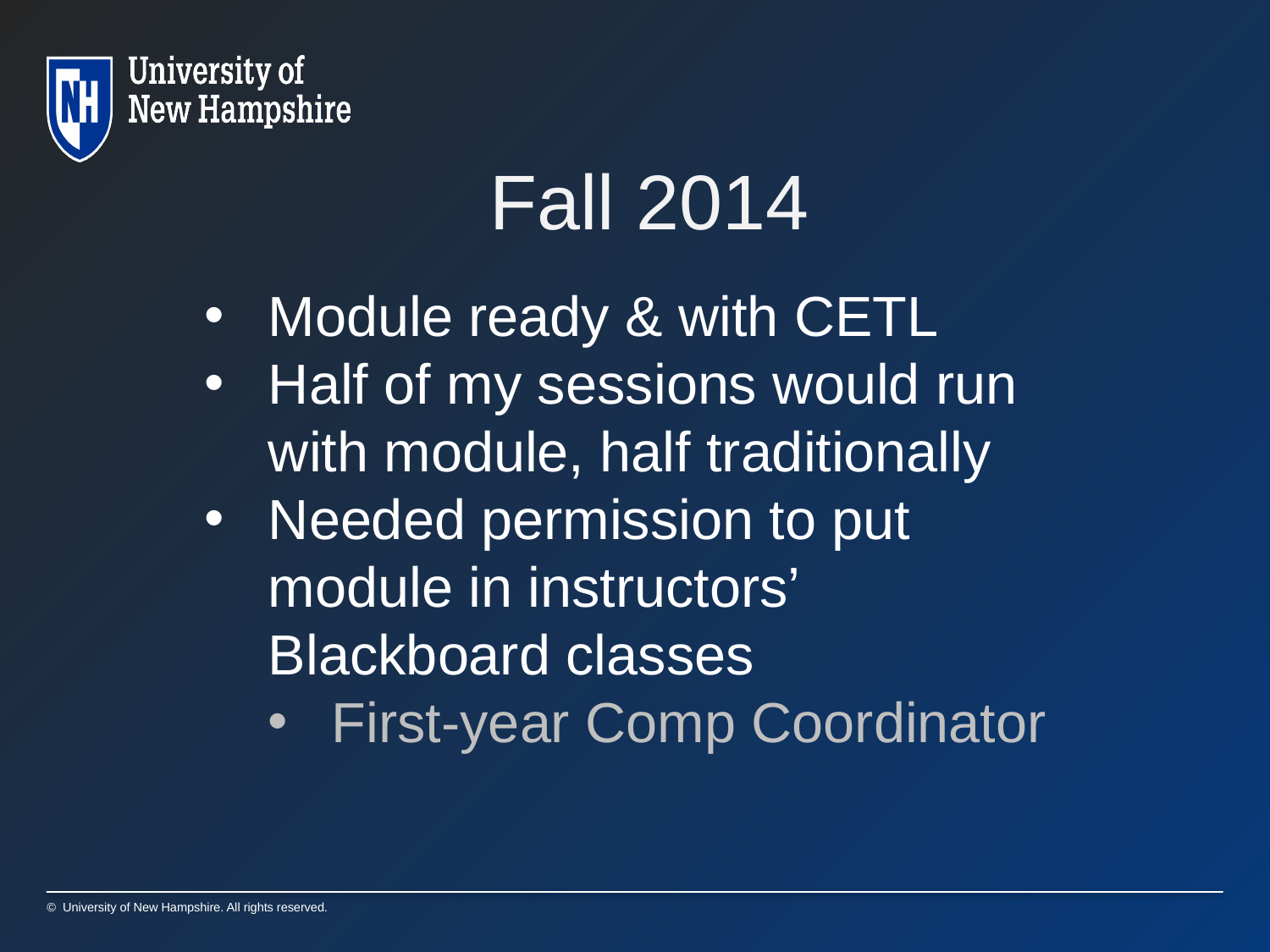

# Fall 2014
Module ready & with CETL
Half of my sessions would run with module, half traditionally
Needed permission to put module in instructors’ Blackboard classes
First-year Comp Coordinator